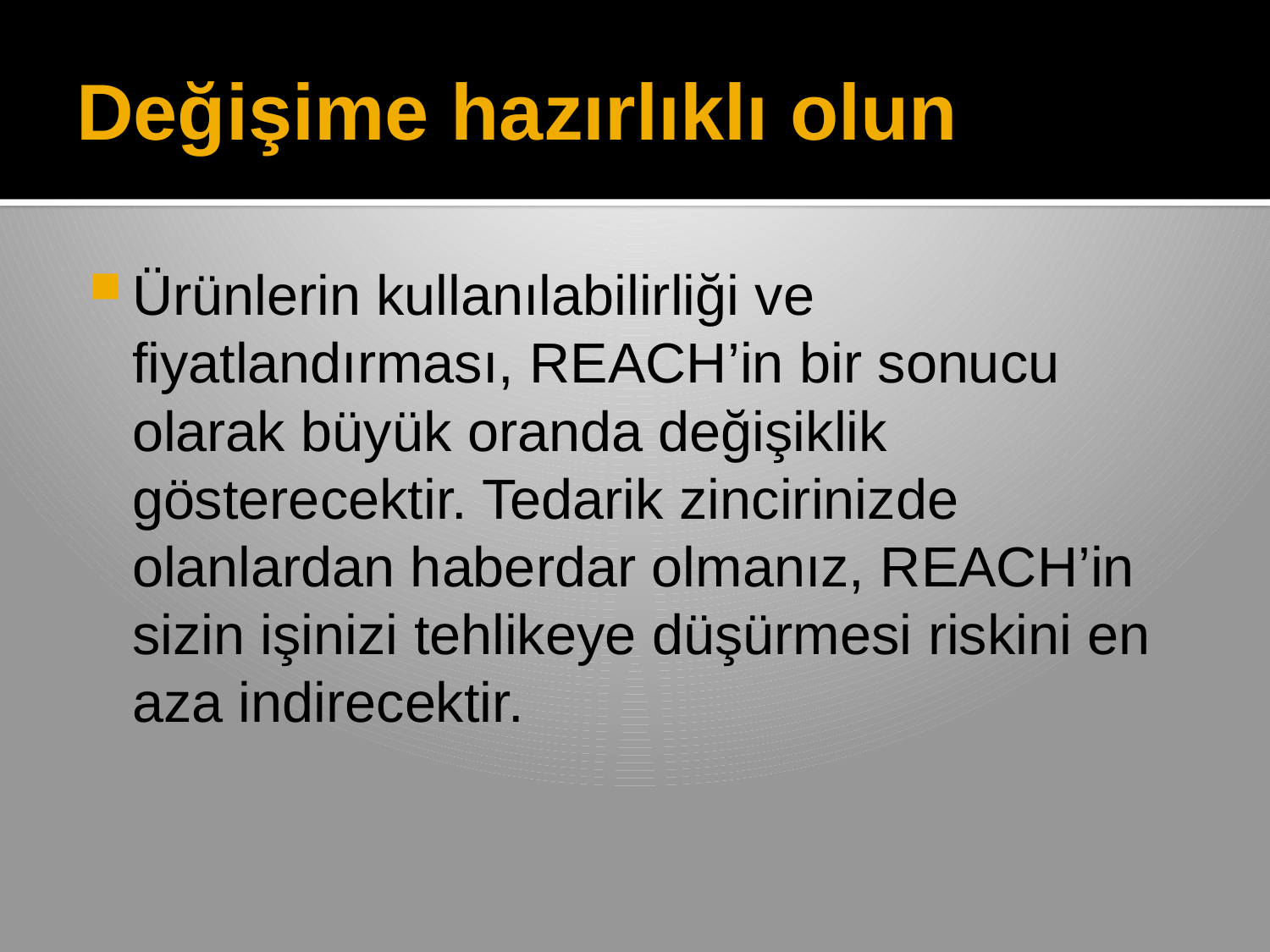

# Değişime hazırlıklı olun
Ürünlerin kullanılabilirliği ve fiyatlandırması, REACH’in bir sonucu olarak büyük oranda değişiklik gösterecektir. Tedarik zincirinizde olanlardan haberdar olmanız, REACH’in sizin işinizi tehlikeye düşürmesi riskini en aza indirecektir.